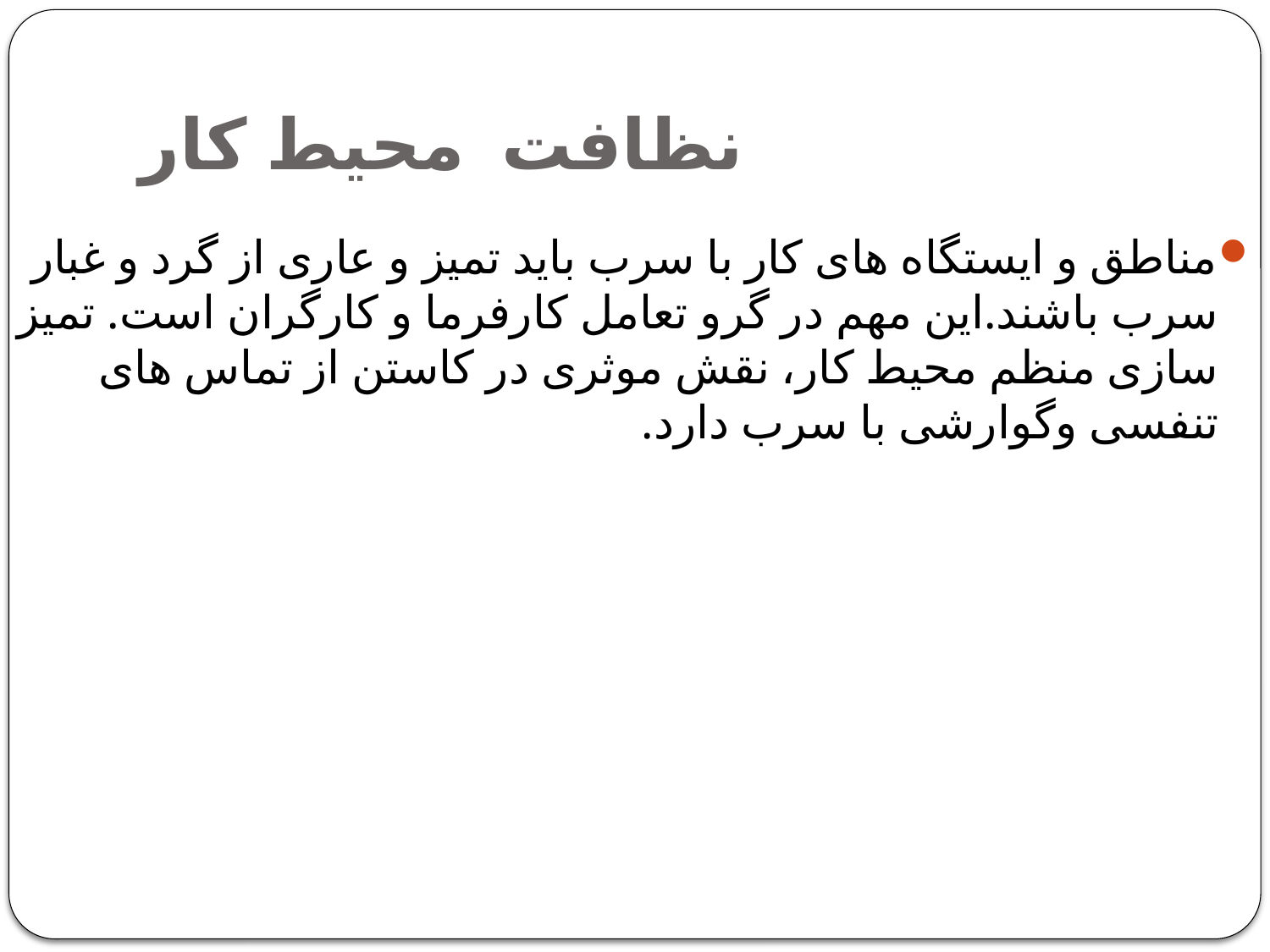

# نظافت  محیط کار
مناطق و ایستگاه های کار با سرب باید تمیز و عاری از گرد و غبار سرب باشند.این مهم در گرو تعامل کارفرما و کارگران است. تمیز سازی منظم محیط کار، نقش موثری در کاستن از تماس های تنفسی وگوارشی با سرب دارد.